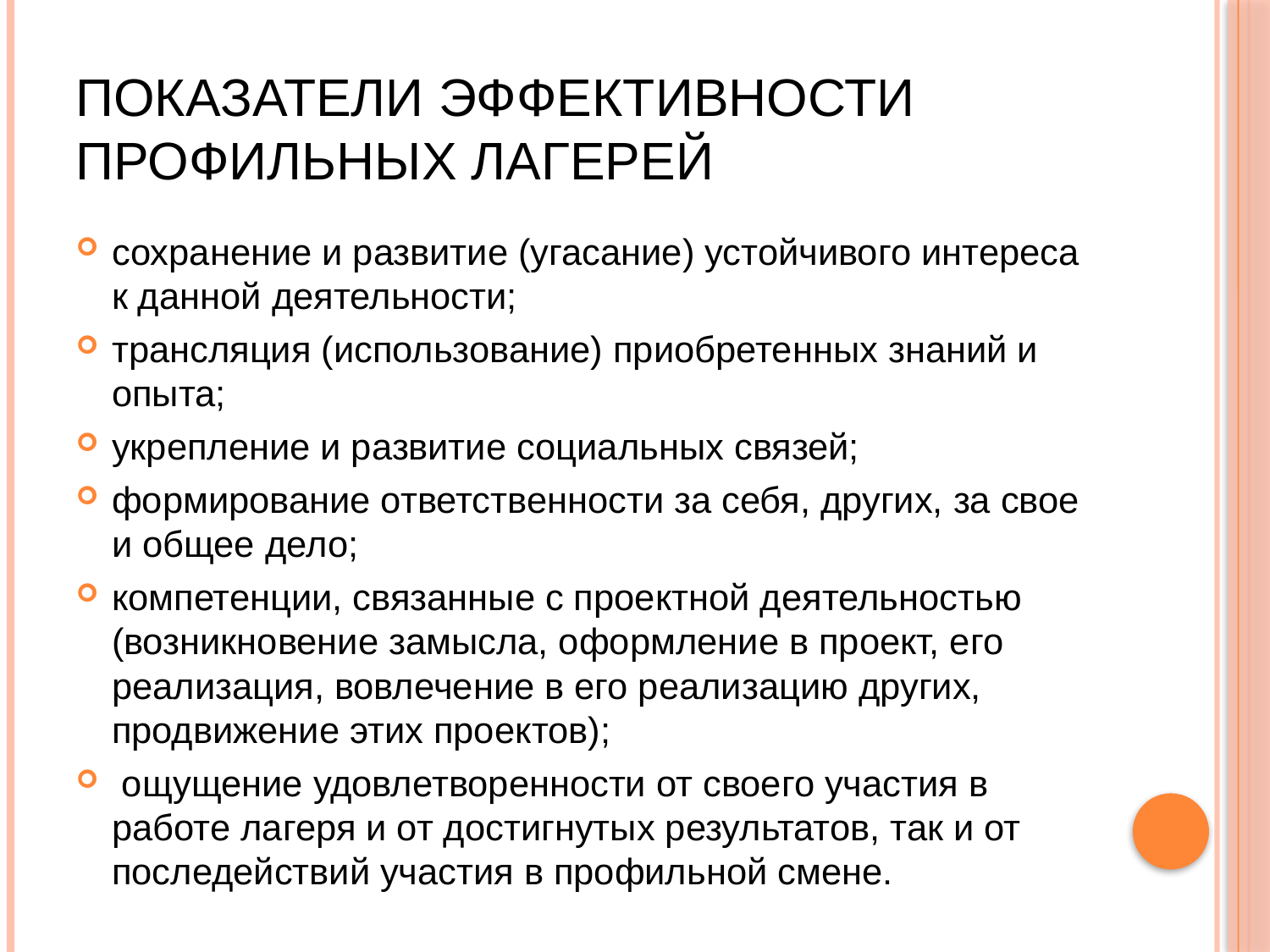

# Показатели эффективности профильных лагерей
сохранение и развитие (угасание) устойчивого интереса к данной деятельности;
трансляция (использование) приобретенных знаний и опыта;
укрепление и развитие социальных связей;
формирование ответственности за себя, других, за свое и общее дело;
компетенции, связанные с проектной деятельностью (возникновение замысла, оформление в проект, его реализация, вовлечение в его реализацию других, продвижение этих проектов);
 ощущение удовлетворенности от своего участия в работе лагеря и от достигнутых результатов, так и от последействий участия в профильной смене.